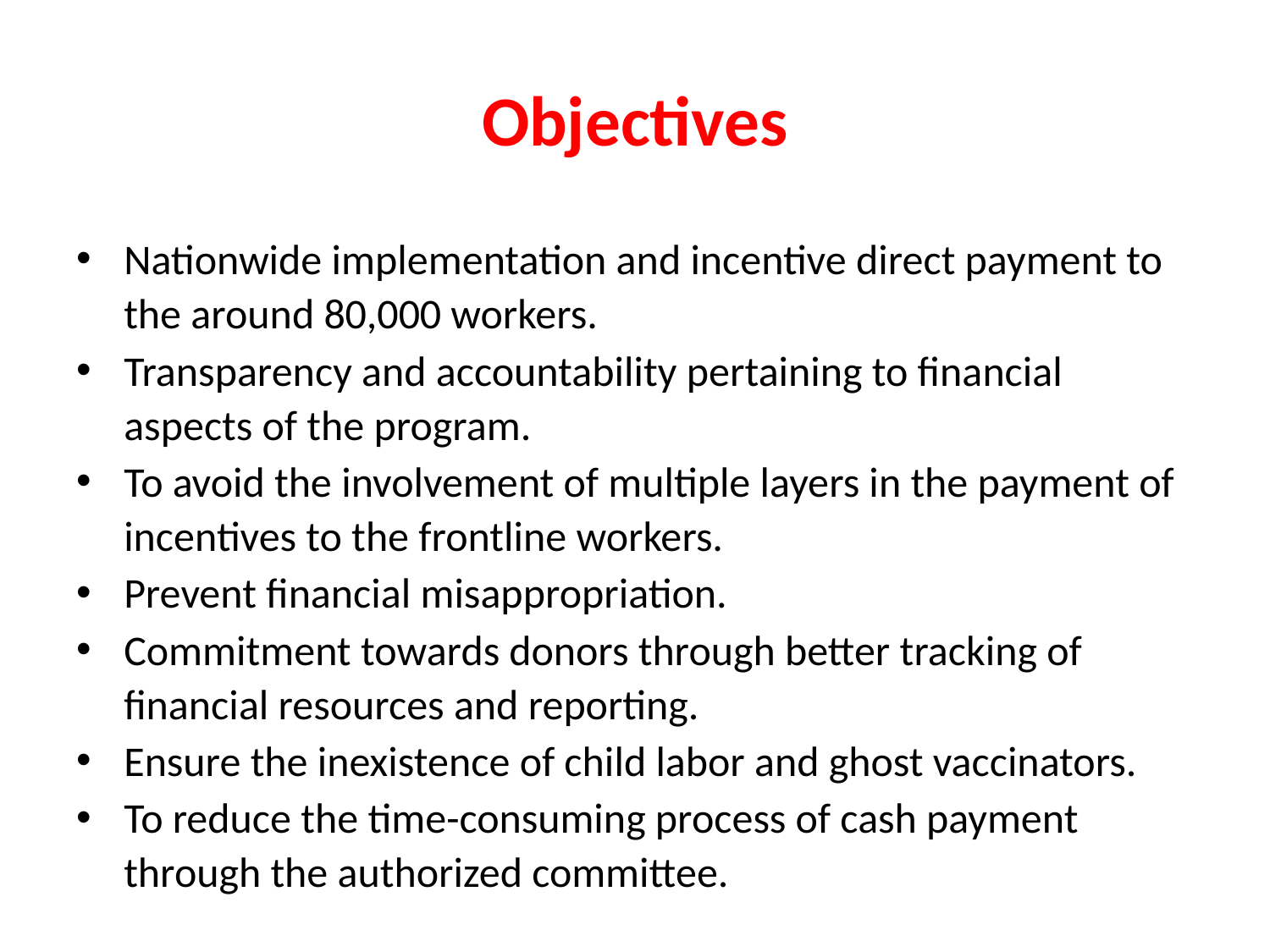

# Objectives

Nationwide implementation and incentive direct payment to the around 80,000 workers.
Transparency and accountability pertaining to financial aspects of the program.
To avoid the involvement of multiple layers in the payment of incentives to the frontline workers.
Prevent financial misappropriation.
Commitment towards donors through better tracking of financial resources and reporting.
Ensure the inexistence of child labor and ghost vaccinators.
To reduce the time-consuming process of cash payment through the authorized committee.